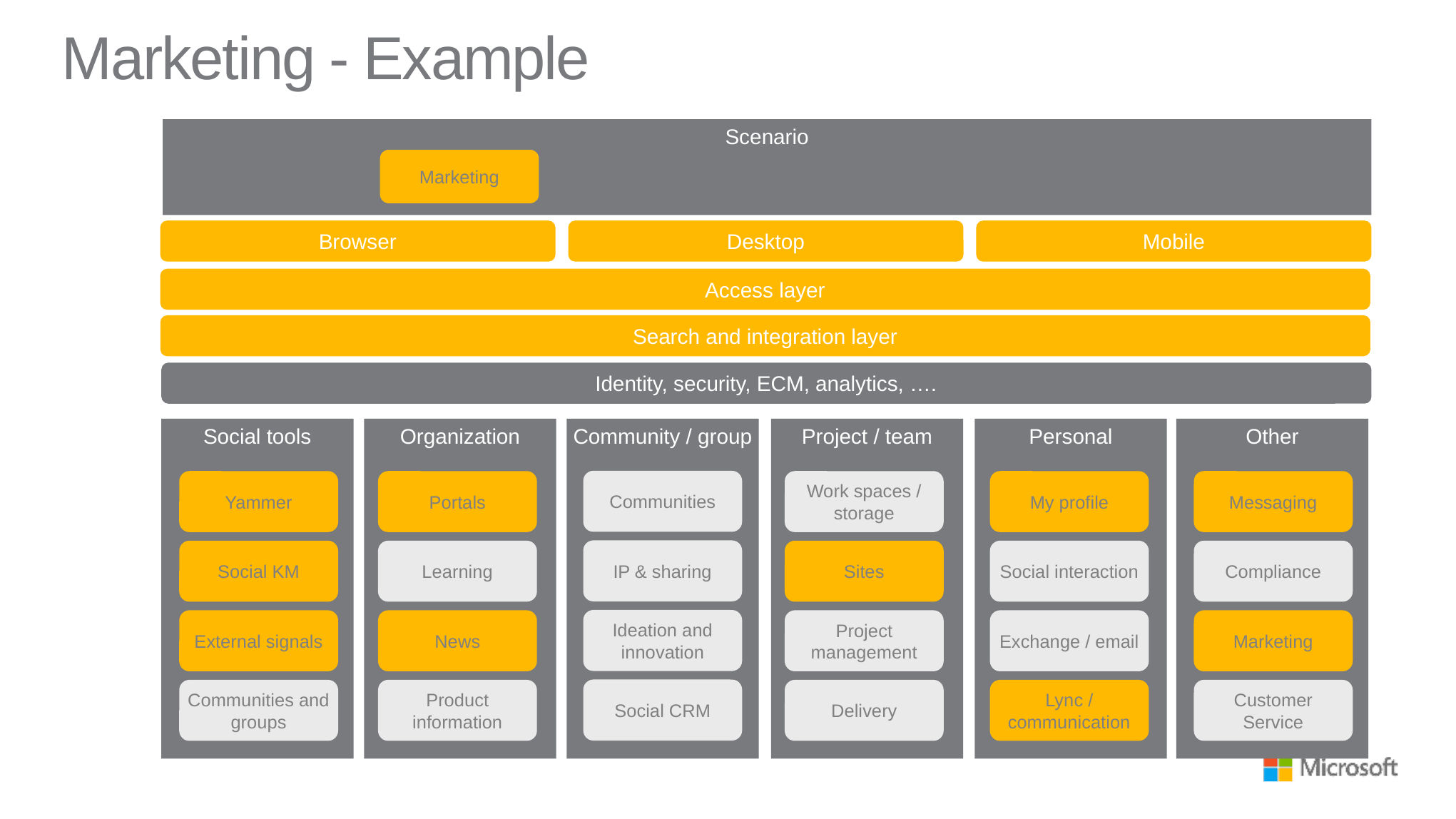

# Marketing - Example
Scenario
Marketing
Browser
Desktop
Mobile
Access layer
Search and integration layer
Identity, security, ECM, analytics, ….
Social tools
Organization
Community / group
Project / team
Personal
Other
Communities
Portals
Work spaces / storage
My profile
Messaging
Yammer
IP & sharing
Learning
Sites
Social interaction
Compliance
Social KM
Ideation and innovation
News
Project management
Exchange / email
Marketing
External signals
Social CRM
Product information
Delivery
Lync / communication
Customer Service
Communities and groups